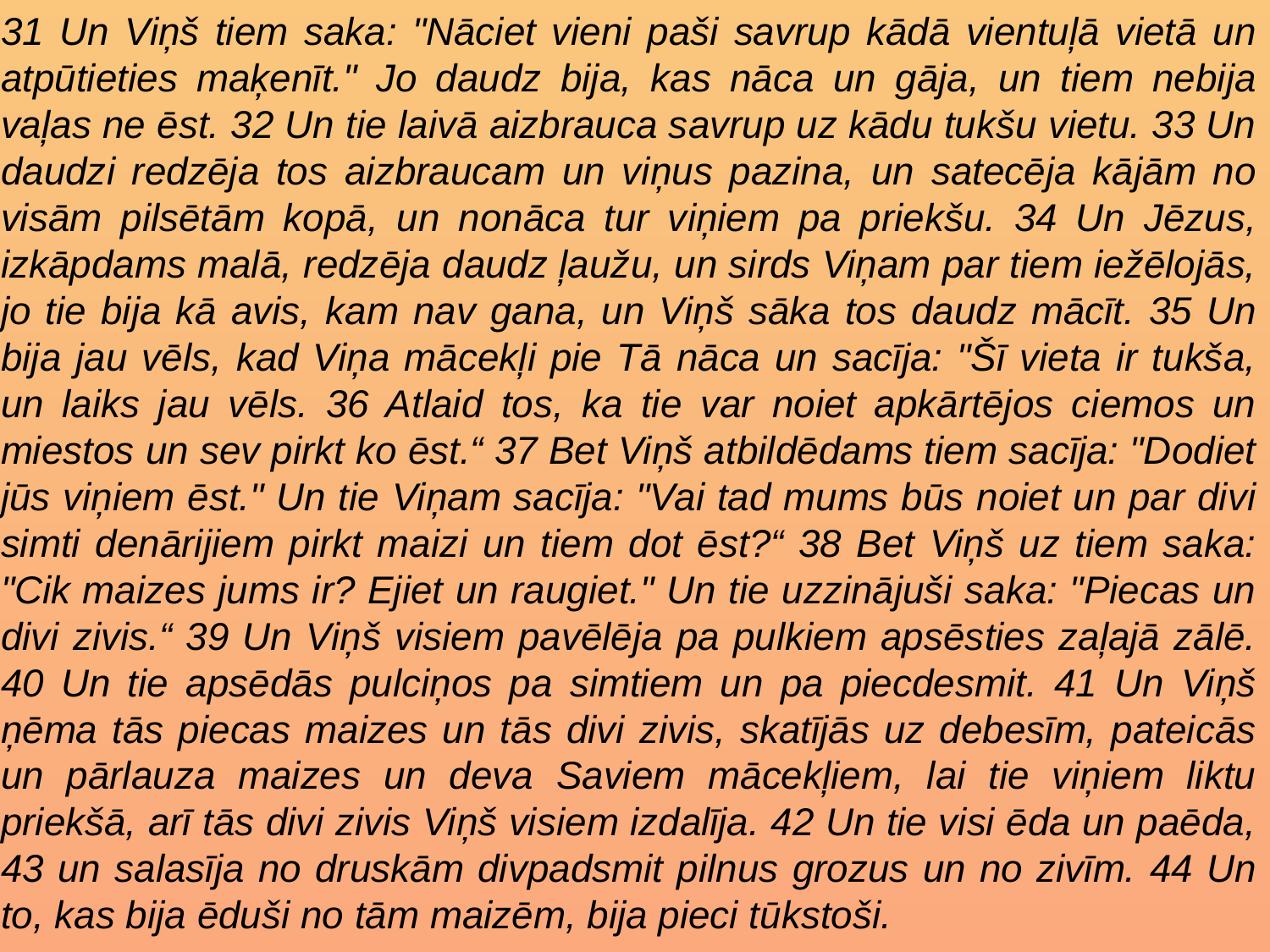

31 Un Viņš tiem saka: "Nāciet vieni paši savrup kādā vientuļā vietā un atpūtieties maķenīt." Jo daudz bija, kas nāca un gāja, un tiem nebija vaļas ne ēst. 32 Un tie laivā aizbrauca savrup uz kādu tukšu vietu. 33 Un daudzi redzēja tos aizbraucam un viņus pazina, un satecēja kājām no visām pilsētām kopā, un nonāca tur viņiem pa priekšu. 34 Un Jēzus, izkāpdams malā, redzēja daudz ļaužu, un sirds Viņam par tiem iežēlojās, jo tie bija kā avis, kam nav gana, un Viņš sāka tos daudz mācīt. 35 Un bija jau vēls, kad Viņa mācekļi pie Tā nāca un sacīja: "Šī vieta ir tukša, un laiks jau vēls. 36 Atlaid tos, ka tie var noiet apkārtējos ciemos un miestos un sev pirkt ko ēst.“ 37 Bet Viņš atbildēdams tiem sacīja: "Dodiet jūs viņiem ēst." Un tie Viņam sacīja: "Vai tad mums būs noiet un par divi simti denārijiem pirkt maizi un tiem dot ēst?“ 38 Bet Viņš uz tiem saka: "Cik maizes jums ir? Ejiet un raugiet." Un tie uzzinājuši saka: "Piecas un divi zivis.“ 39 Un Viņš visiem pavēlēja pa pulkiem apsēsties zaļajā zālē. 40 Un tie apsēdās pulciņos pa simtiem un pa piecdesmit. 41 Un Viņš ņēma tās piecas maizes un tās divi zivis, skatījās uz debesīm, pateicās un pārlauza maizes un deva Saviem mācekļiem, lai tie viņiem liktu priekšā, arī tās divi zivis Viņš visiem izdalīja. 42 Un tie visi ēda un paēda, 43 un salasīja no druskām divpadsmit pilnus grozus un no zivīm. 44 Un to, kas bija ēduši no tām maizēm, bija pieci tūkstoši.